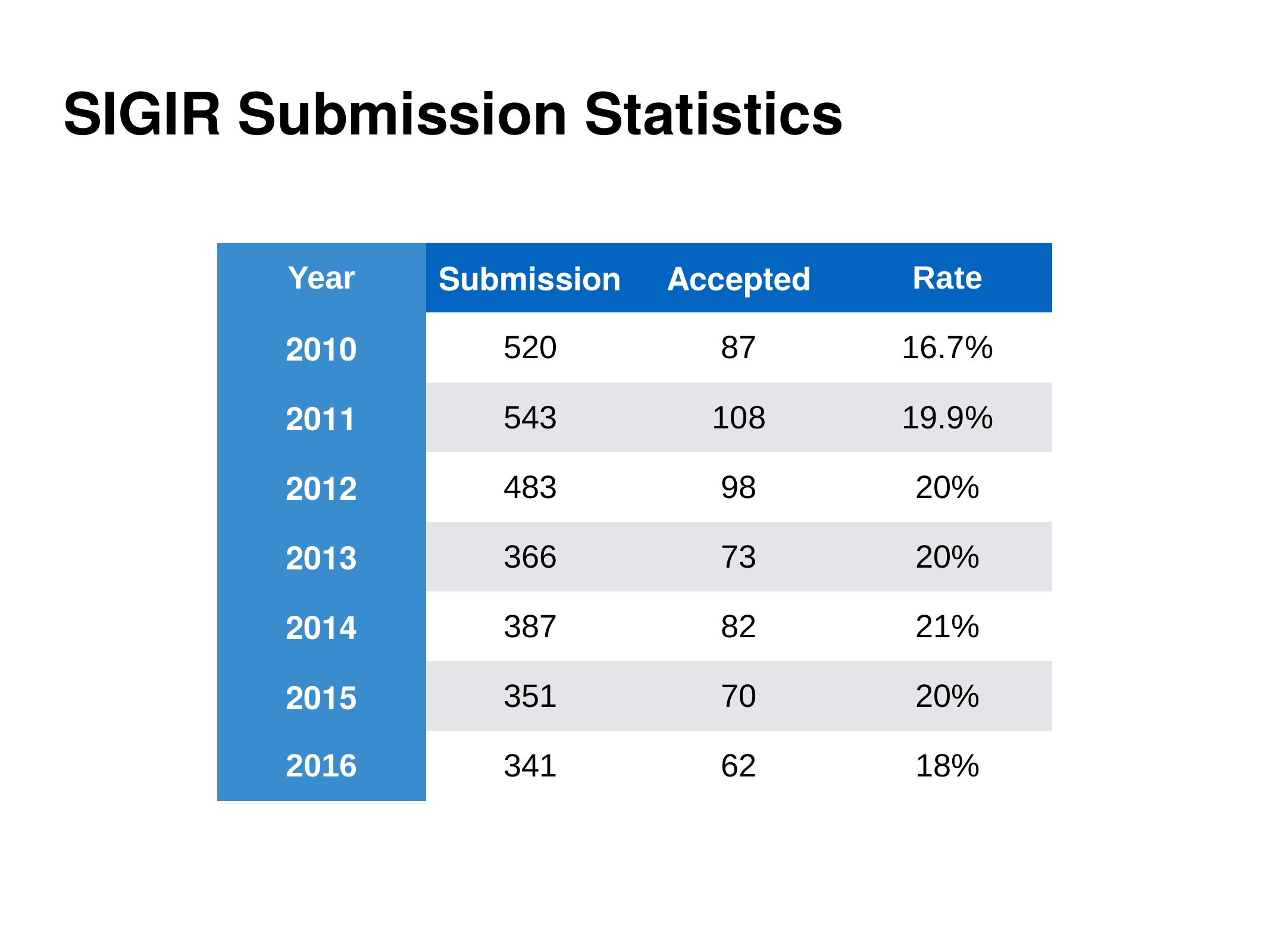

# SIGIR Submission Statistics
| Year | Submission | Accepted | Rate |
| --- | --- | --- | --- |
| 2010 | 520 | 87 | 16.7% |
| 2011 | 543 | 108 | 19.9% |
| 2012 | 483 | 98 | 20% |
| 2013 | 366 | 73 | 20% |
| 2014 | 387 | 82 | 21% |
| 2015 | 351 | 70 | 20% |
| 2016 | 341 | 62 | 18% |
19